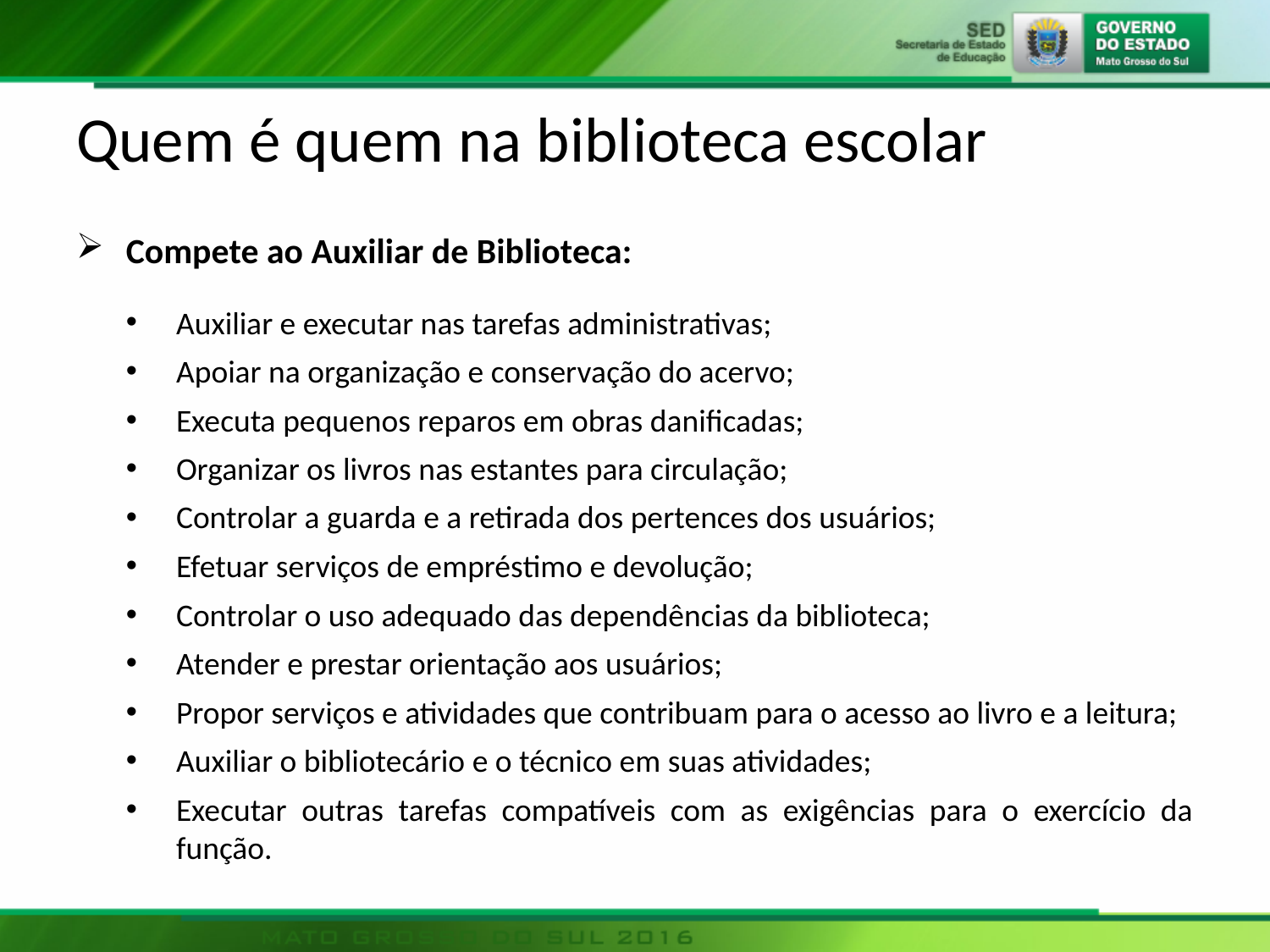

# Quem é quem na biblioteca escolar
Compete ao Auxiliar de Biblioteca:

Auxiliar e executar nas tarefas administrativas;
Apoiar na organização e conservação do acervo;
Executa pequenos reparos em obras danificadas;
Organizar os livros nas estantes para circulação;
Controlar a guarda e a retirada dos pertences dos usuários;
Efetuar serviços de empréstimo e devolução;
Controlar o uso adequado das dependências da biblioteca;
Atender e prestar orientação aos usuários;
Propor serviços e atividades que contribuam para o acesso ao livro e a leitura;
Auxiliar o bibliotecário e o técnico em suas atividades;
Executar outras tarefas compatíveis com as exigências para o exercício da função.